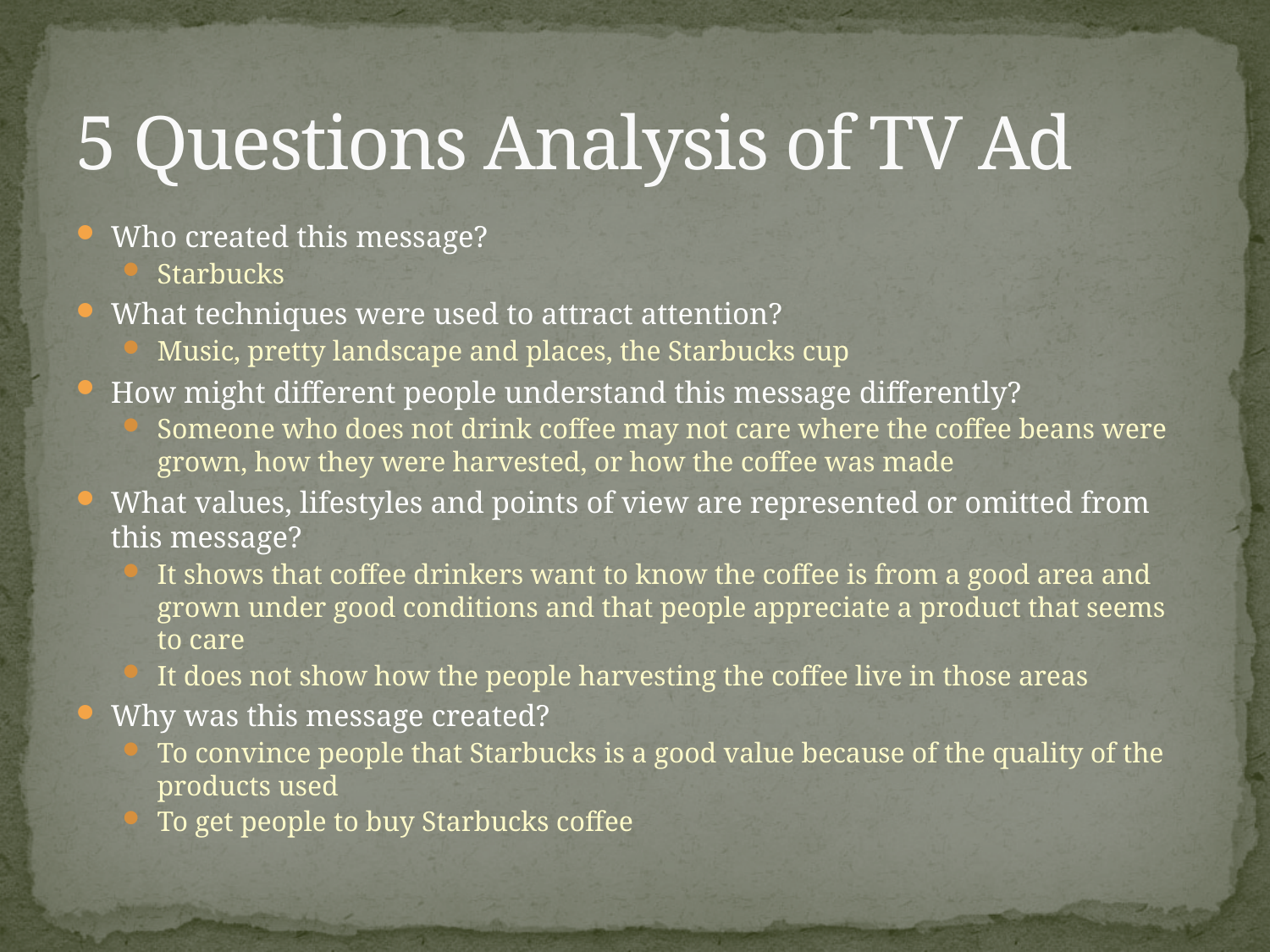

# 5 Questions Analysis of TV Ad
Who created this message?
Starbucks
What techniques were used to attract attention?
Music, pretty landscape and places, the Starbucks cup
How might different people understand this message differently?
Someone who does not drink coffee may not care where the coffee beans were grown, how they were harvested, or how the coffee was made
What values, lifestyles and points of view are represented or omitted from this message?
It shows that coffee drinkers want to know the coffee is from a good area and grown under good conditions and that people appreciate a product that seems to care
It does not show how the people harvesting the coffee live in those areas
Why was this message created?
To convince people that Starbucks is a good value because of the quality of the products used
To get people to buy Starbucks coffee